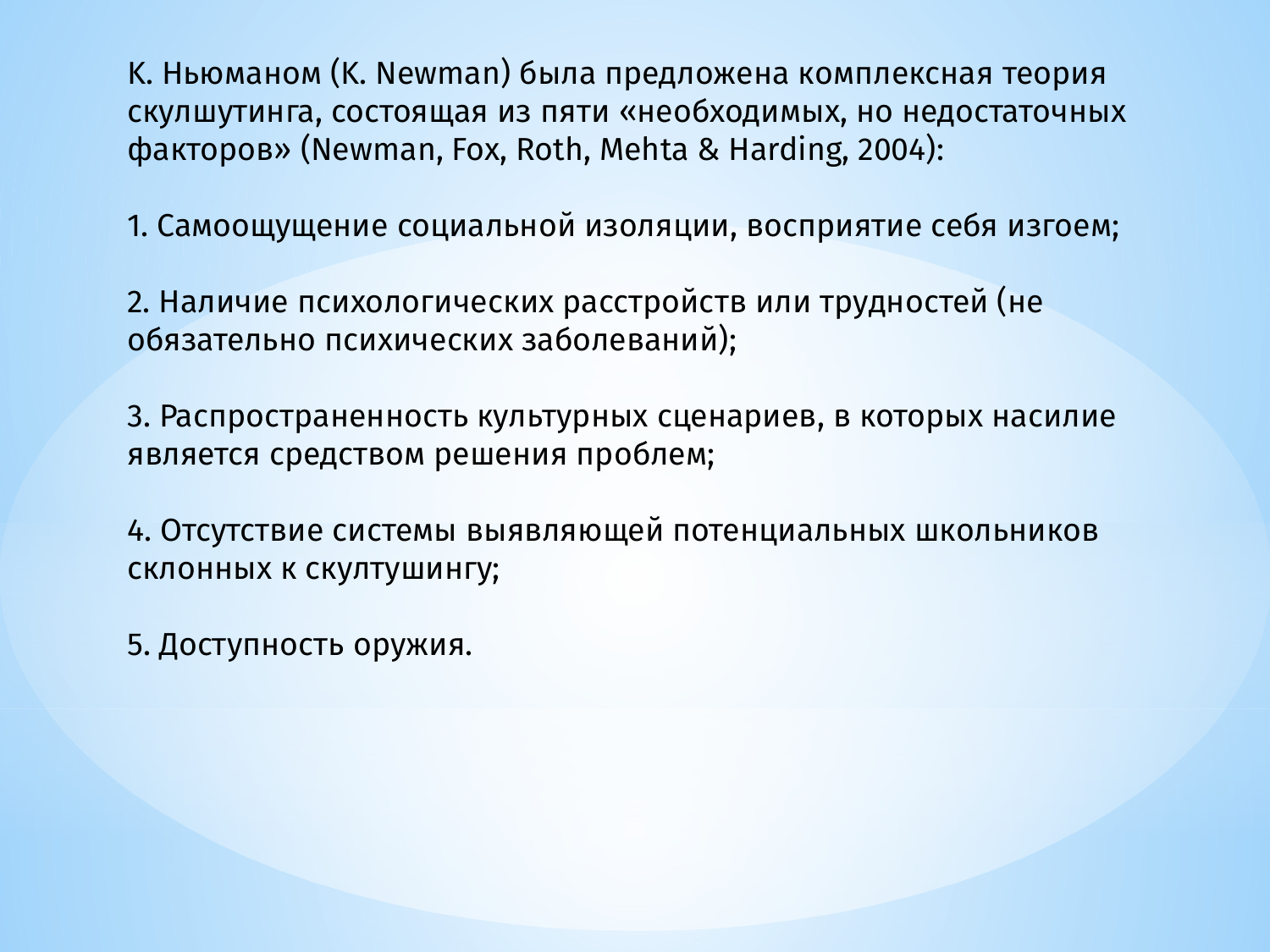

K. Ньюманом (K. Newman) была предложена комплексная теория скулшутинга, состоящая из пяти «необходимых, но недостаточных факторов» (Newman, Fox, Roth, Mehta & Harding, 2004):

1. Самоощущение социальной изоляции, восприятие себя изгоем;

2. Наличие психологических расстройств или трудностей (не обязательно психических заболеваний);

3. Распространенность культурных сценариев, в которых насилие является средством решения проблем;

4. Отсутствие системы выявляющей потенциальных школьников склонных к скултушингу;

5. Доступность оружия.